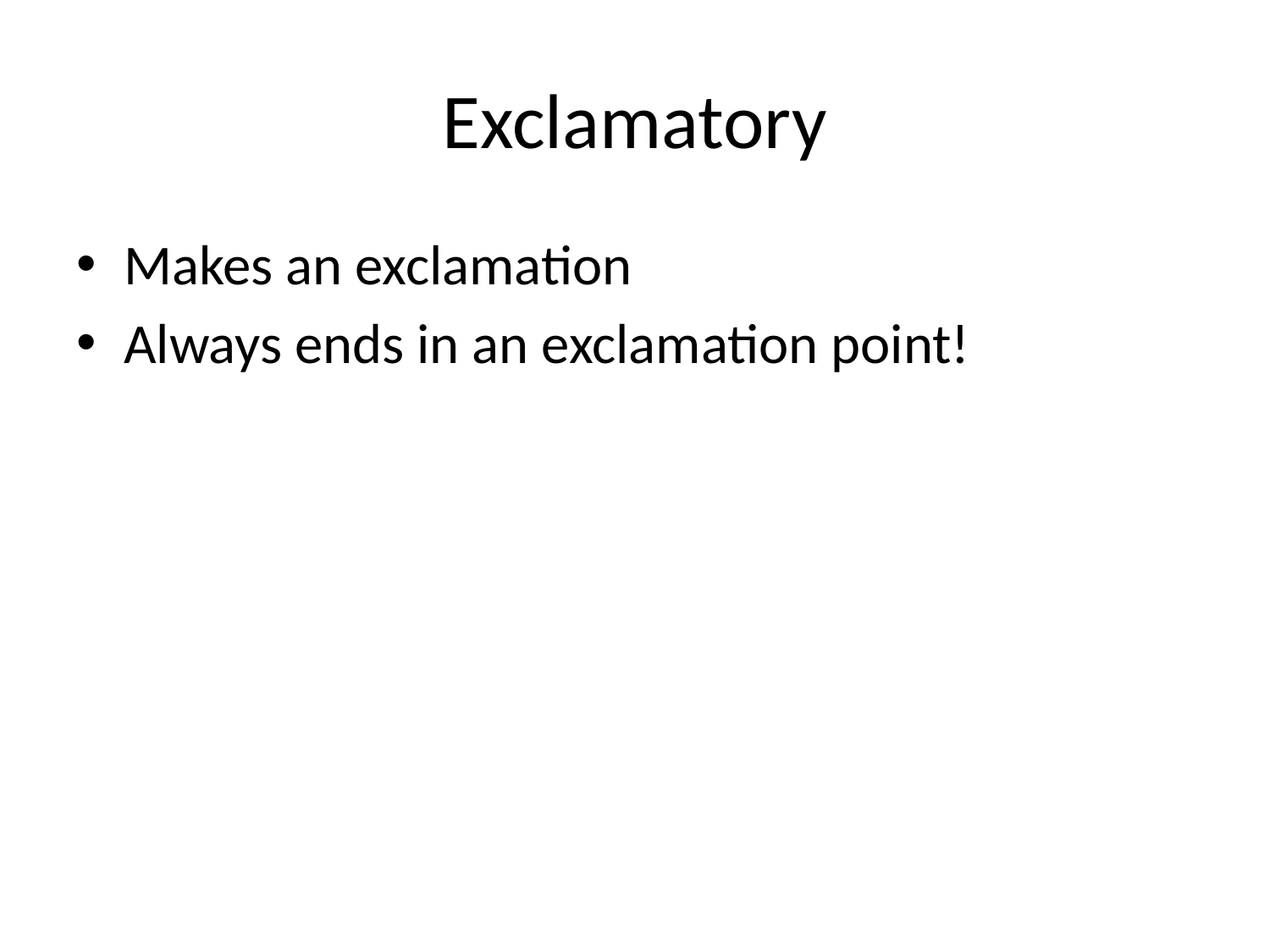

# Exclamatory
Makes an exclamation
Always ends in an exclamation point!